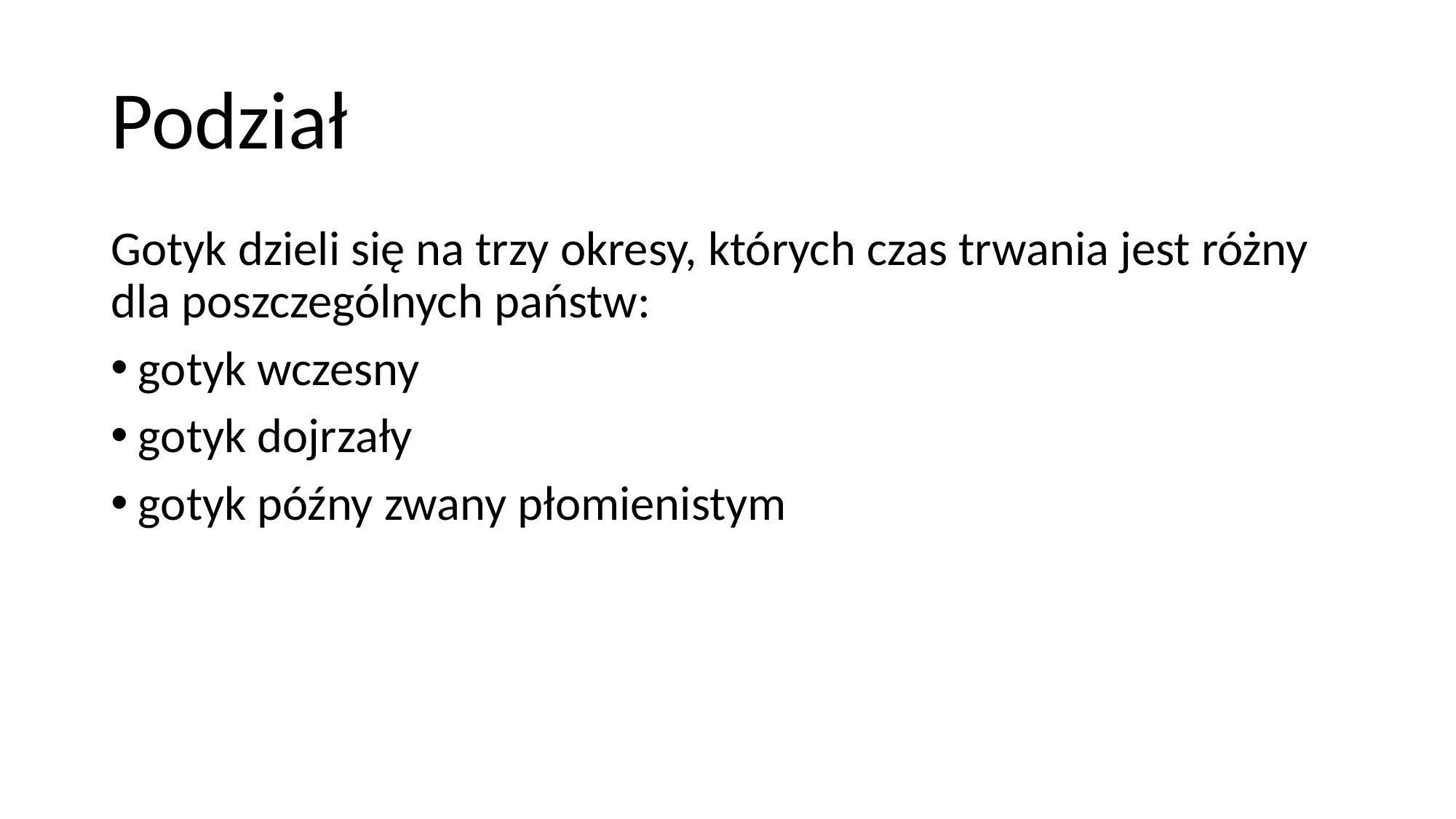

# Podział
Gotyk dzieli się na trzy okresy, których czas trwania jest różny dla poszczególnych państw:
gotyk wczesny
gotyk dojrzały
gotyk późny zwany płomienistym